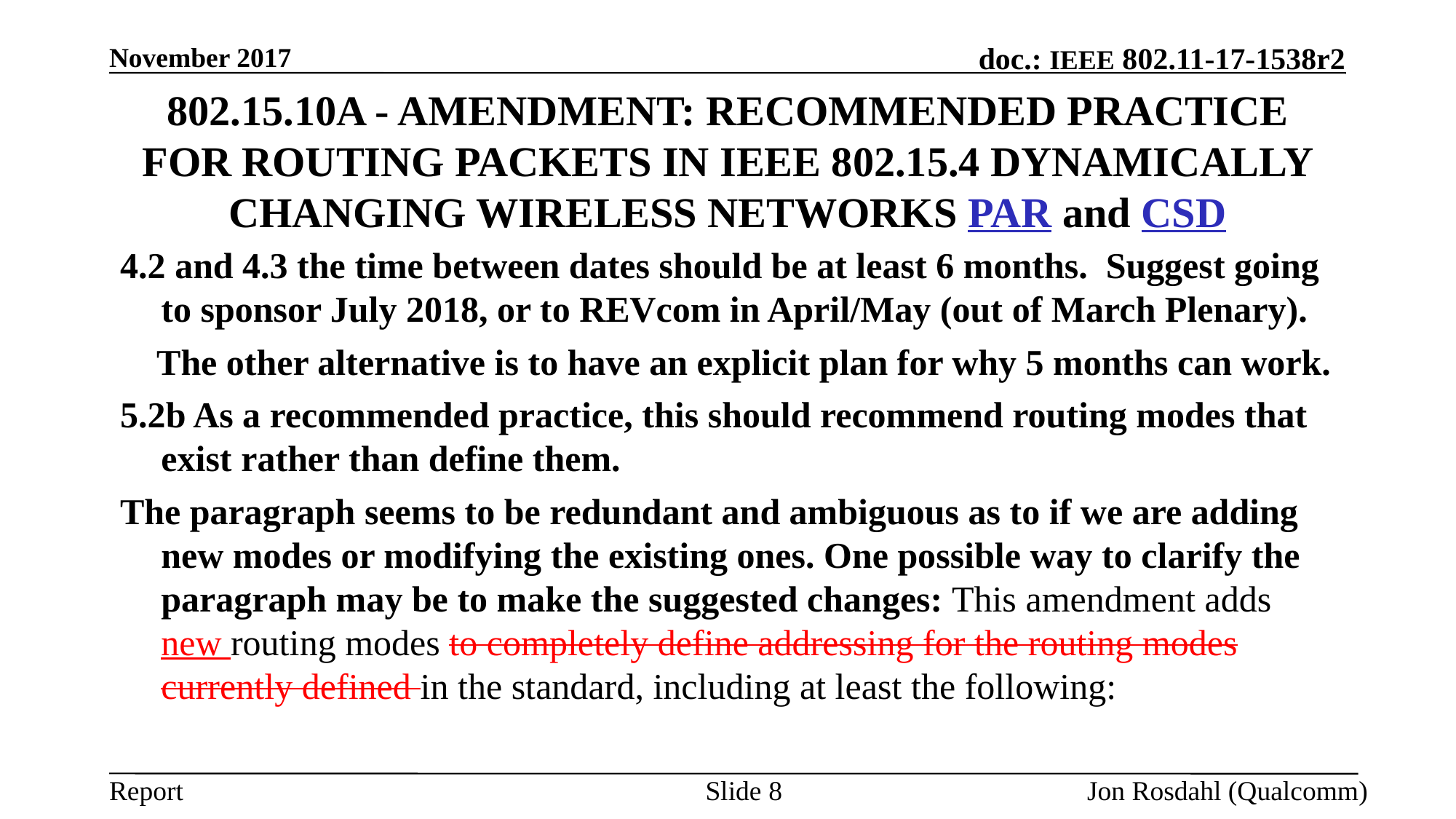

November 2017
# 802.15.10a - Amendment: Recommended Practice for Routing Packets in IEEE 802.15.4 Dynamically Changing Wireless Networks PAR and CSD
4.2 and 4.3 the time between dates should be at least 6 months.  Suggest going to sponsor July 2018, or to REVcom in April/May (out of March Plenary).
    The other alternative is to have an explicit plan for why 5 months can work.
5.2b As a recommended practice, this should recommend routing modes that exist rather than define them.
The paragraph seems to be redundant and ambiguous as to if we are adding new modes or modifying the existing ones. One possible way to clarify the paragraph may be to make the suggested changes: This amendment adds new routing modes to completely define addressing for the routing modes currently defined in the standard, including at least the following:
Slide 8
Jon Rosdahl (Qualcomm)